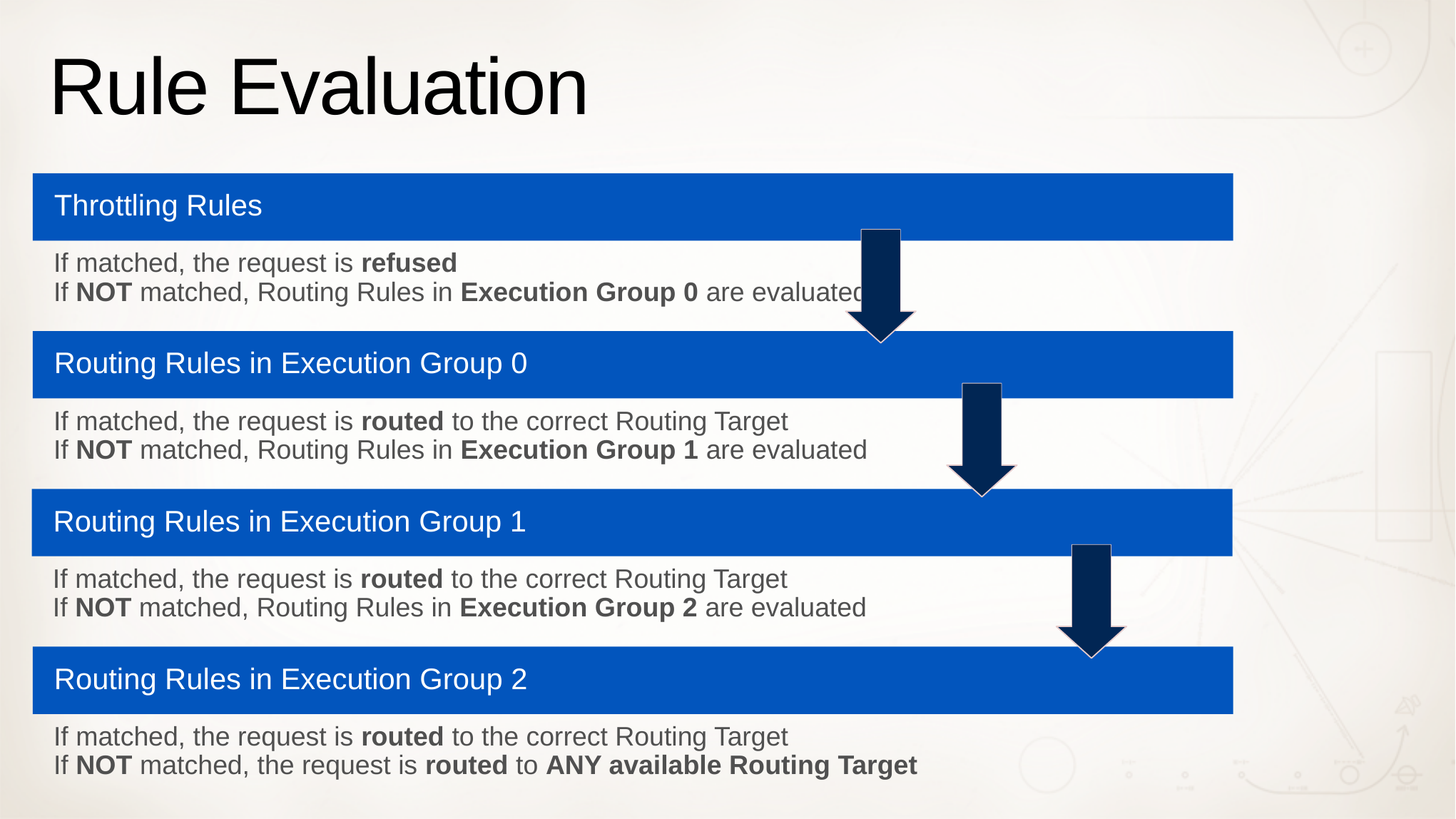

# Rule Evaluation
Throttling Rules

If matched, the request is refused
If NOT matched, Routing Rules in Execution Group 0 are evaluated
Routing Rules in Execution Group 0

If matched, the request is routed to the correct Routing Target
If NOT matched, Routing Rules in Execution Group 1 are evaluated
Routing Rules in Execution Group 1

If matched, the request is routed to the correct Routing Target
If NOT matched, Routing Rules in Execution Group 2 are evaluated
Routing Rules in Execution Group 2
If matched, the request is routed to the correct Routing Target
If NOT matched, the request is routed to ANY available Routing Target